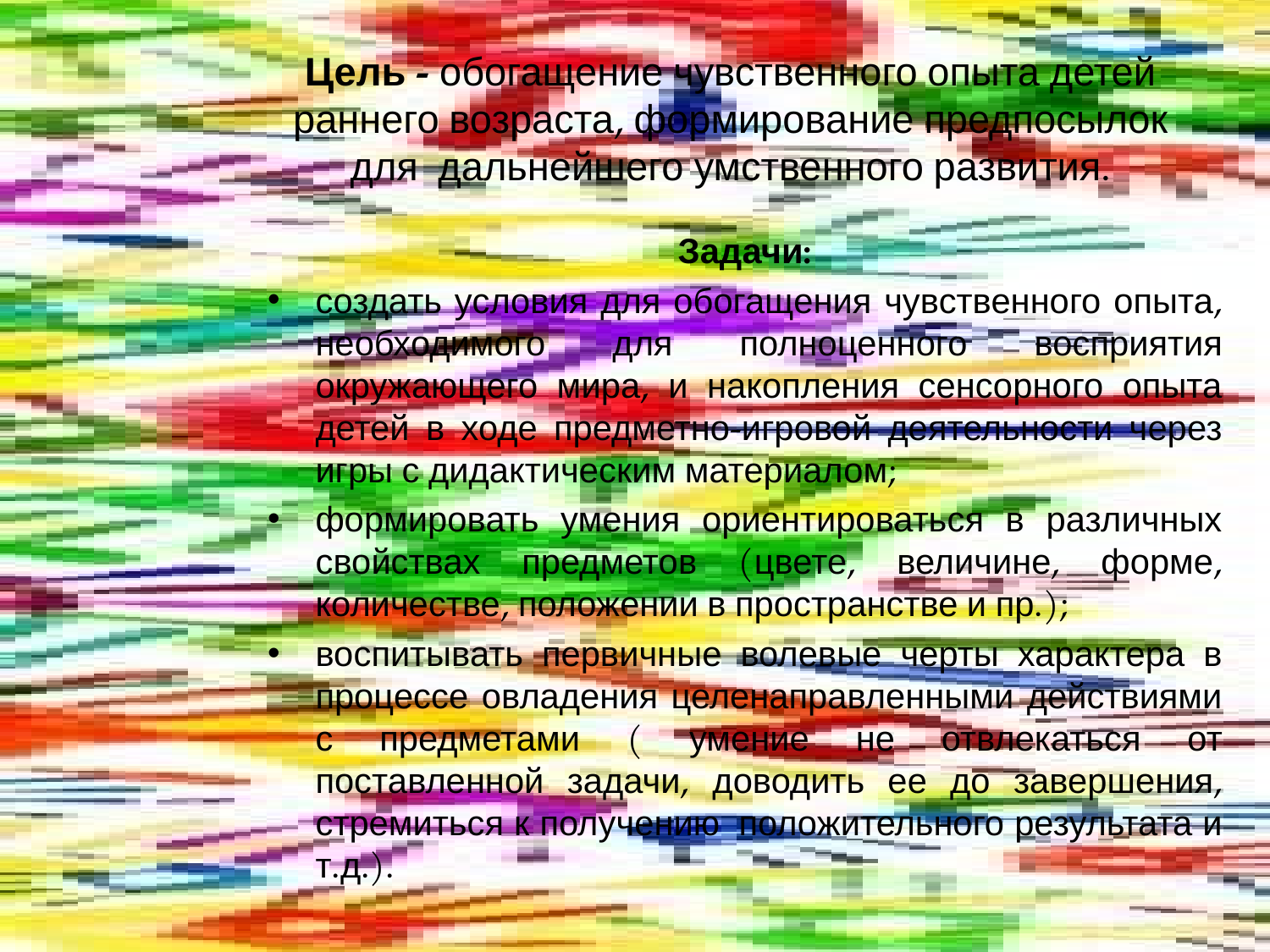

# Цель - обогащение чувственного опыта детей раннего возраста, формирование предпосылок для  дальнейшего умственного развития.
Задачи:
создать условия для обогащения чувственного опыта, необходимого для полноценного восприятия окружающего мира, и накопления сенсорного опыта детей в ходе предметно-игровой деятельности через игры с дидактическим материалом;
формировать умения ориентироваться в различных свойствах предметов (цвете, величине, форме, количестве, положении в пространстве и пр.);
воспитывать первичные волевые черты характера в процессе овладения целенаправленными действиями с предметами ( умение не отвлекаться от поставленной задачи, доводить ее до завершения, стремиться к получению  положительного результата и т.д.).